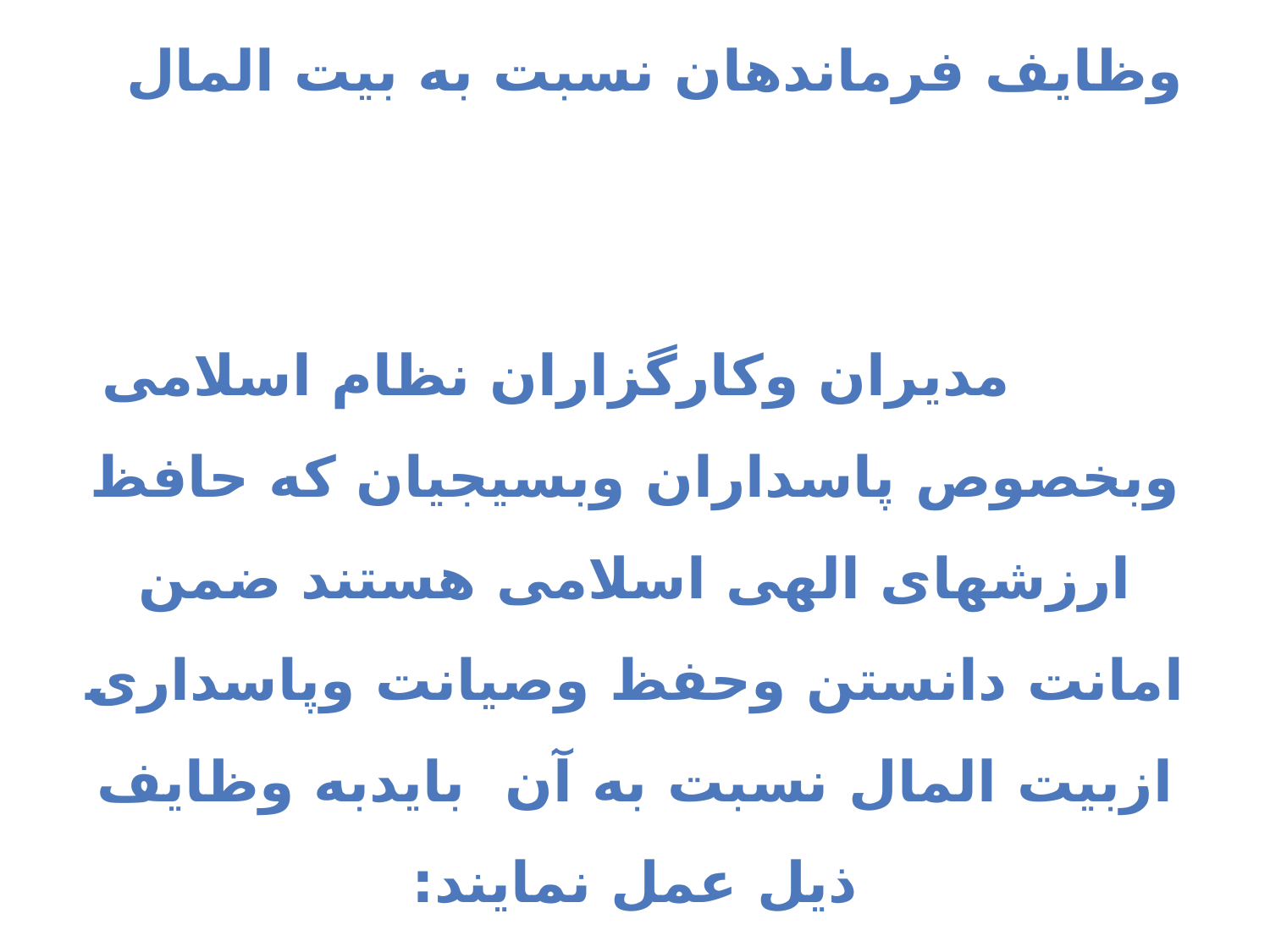

وظایف فرماندهان نسبت به بیت المال                                                                                                                             مدیران وکارگزاران نظام اسلامی وبخصوص پاسداران وبسیجیان که حافظ ارزشهای الهی اسلامی هستند ضمن امانت دانستن وحفظ وصیانت وپاسداری ازبیت المال نسبت به آن  بایدبه وظایف ذیل عمل نمایند: